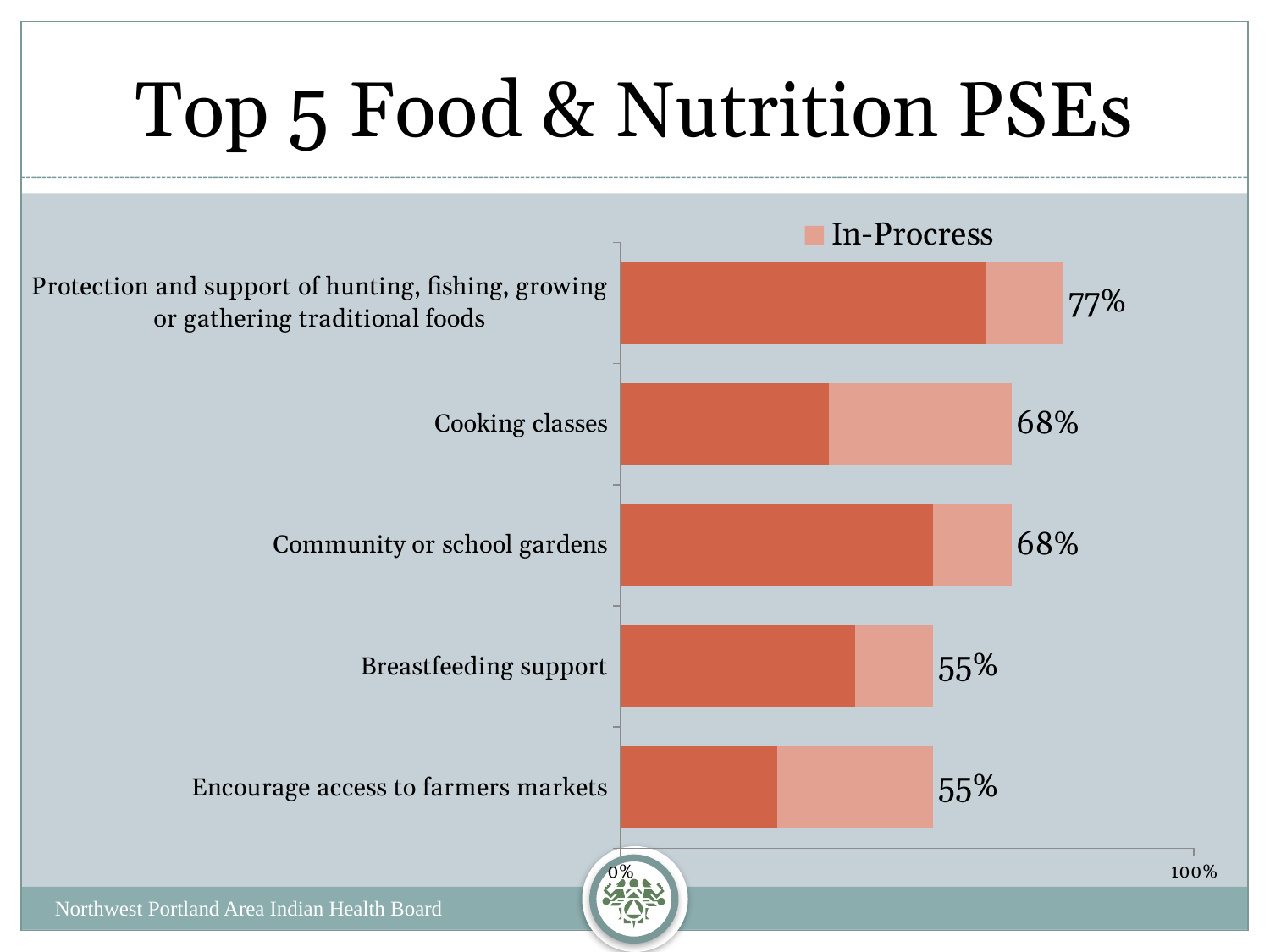

# Top 5 Food & Nutrition PSEs

### Chart

| Category | In-Place | In-Procress | In-Place OR In-Progress |
|---|---|---|---|
| Encourage access to farmers markets | 0.2727272727272727 | 0.2727272727272727 | 0.5454545454545454 |
| Breastfeeding support | 0.4090909090909091 | 0.13636363636363635 | 0.5454545454545454 |
| Community or school gardens | 0.5454545454545454 | 0.13636363636363635 | 0.6818181818181818 |
| Cooking classes | 0.36363636363636365 | 0.3181818181818182 | 0.6818181818181819 |
| Protection and support of hunting, fishing, growing or gathering traditional foods | 0.6363636363636364 | 0.13636363636363635 | 0.7727272727272727 |
Northwest Portland Area Indian Health Board